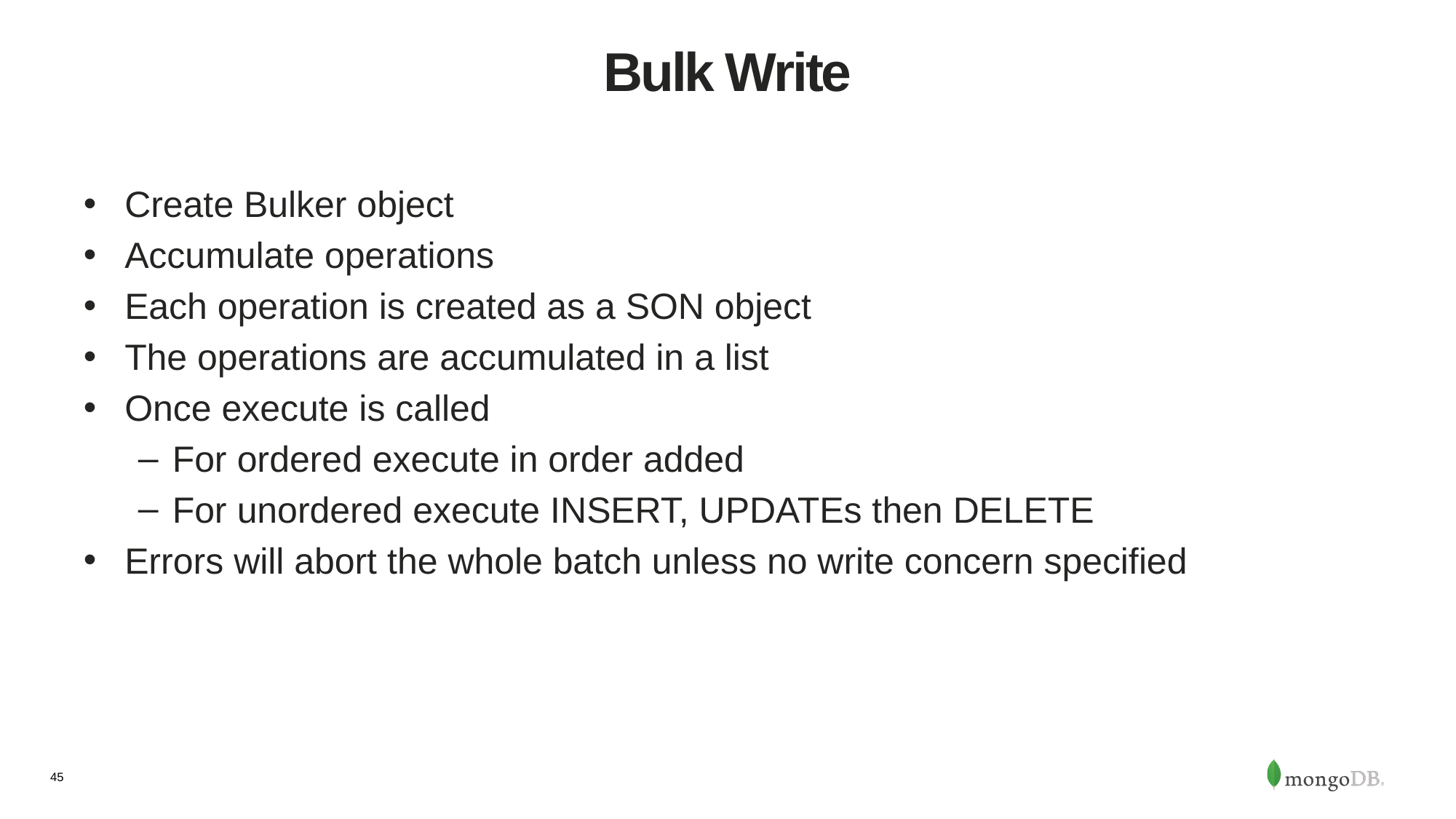

# Bulk Write
Create Bulker object
Accumulate operations
Each operation is created as a SON object
The operations are accumulated in a list
Once execute is called
For ordered execute in order added
For unordered execute INSERT, UPDATEs then DELETE
Errors will abort the whole batch unless no write concern specified